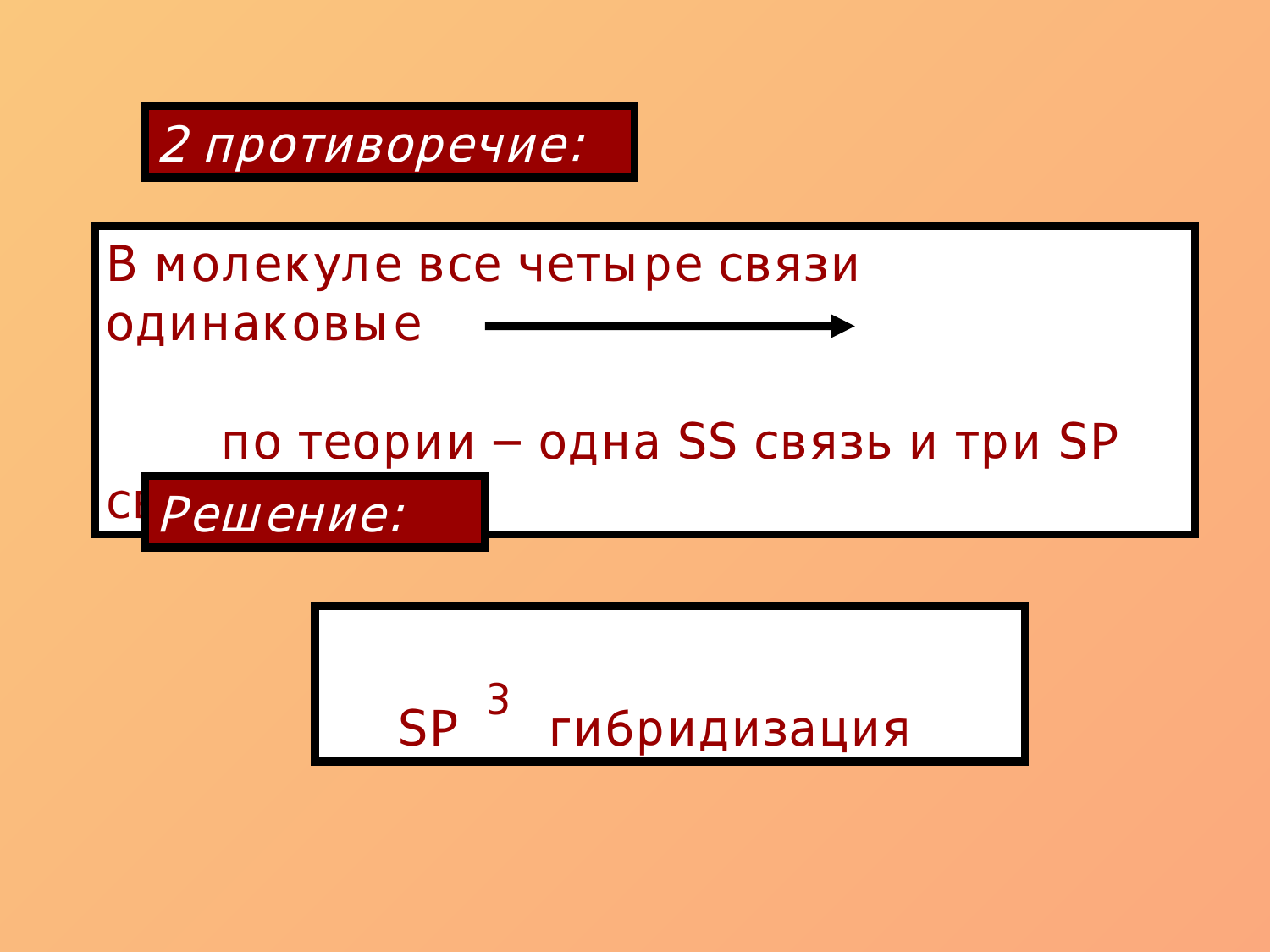

2 противоречие:
В молекуле все четыре связи одинаковые                                                                                                                                        по теории – одна SS связь и три SP связи

Решение:

     SP      гибридизация
3